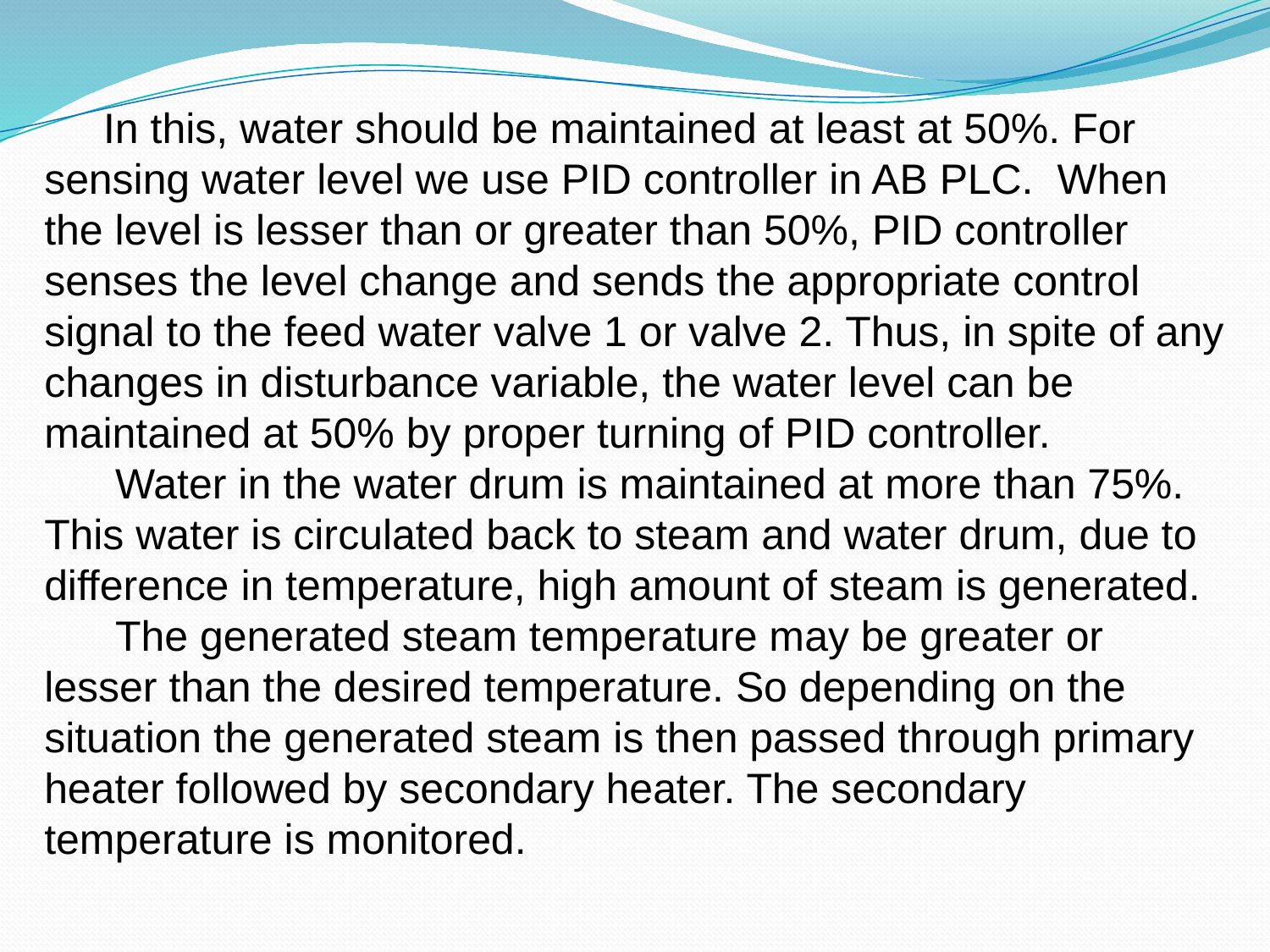

In this, water should be maintained at least at 50%. For sensing water level we use PID controller in AB PLC.  When the level is lesser than or greater than 50%, PID controller senses the level change and sends the appropriate control signal to the feed water valve 1 or valve 2. Thus, in spite of any changes in disturbance variable, the water level can be maintained at 50% by proper turning of PID controller.
      Water in the water drum is maintained at more than 75%. This water is circulated back to steam and water drum, due to difference in temperature, high amount of steam is generated.
      The generated steam temperature may be greater or lesser than the desired temperature. So depending on the situation the generated steam is then passed through primary heater followed by secondary heater. The secondary temperature is monitored.